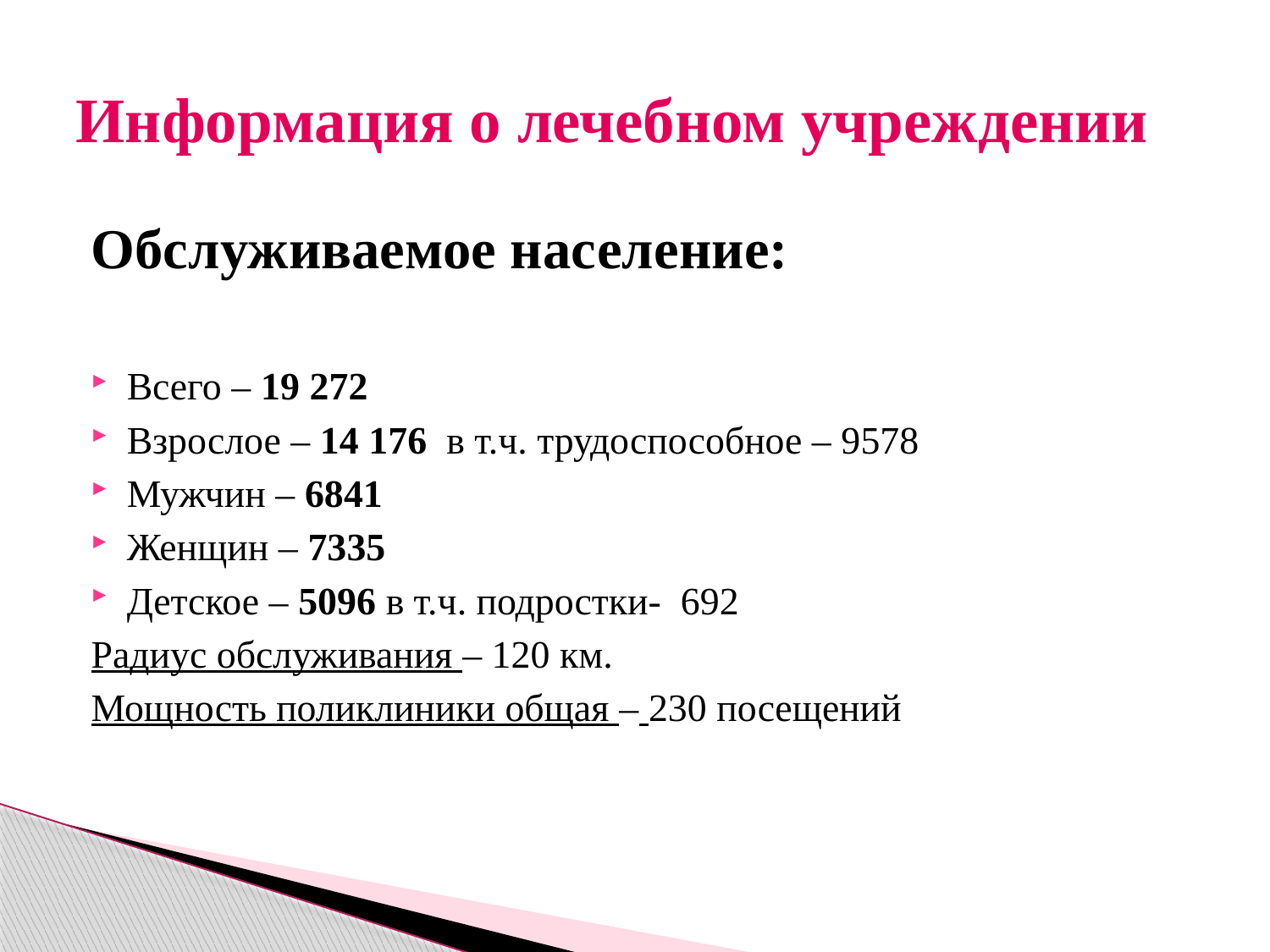

# Информация о лечебном учреждении
Обслуживаемое население:

Всего – 19 272
Взрослое – 14 176  в т.ч. трудоспособное – 9578
Мужчин – 6841
Женщин – 7335
Детское – 5096 в т.ч. подростки-  692
Радиус обслуживания – 120 км.
Мощность поликлиники общая – 230 посещений